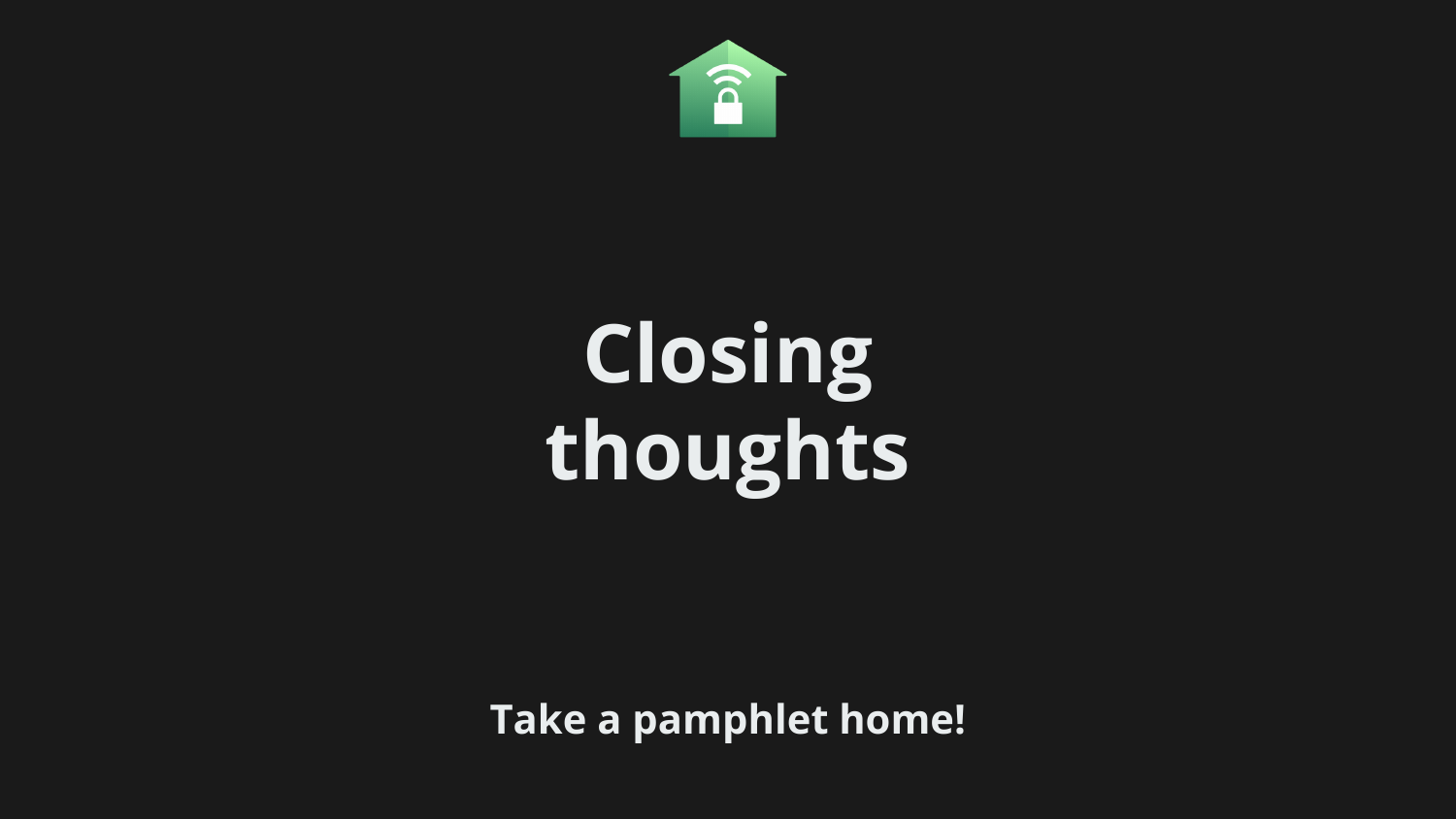

# Closing thoughts
Take a pamphlet home!